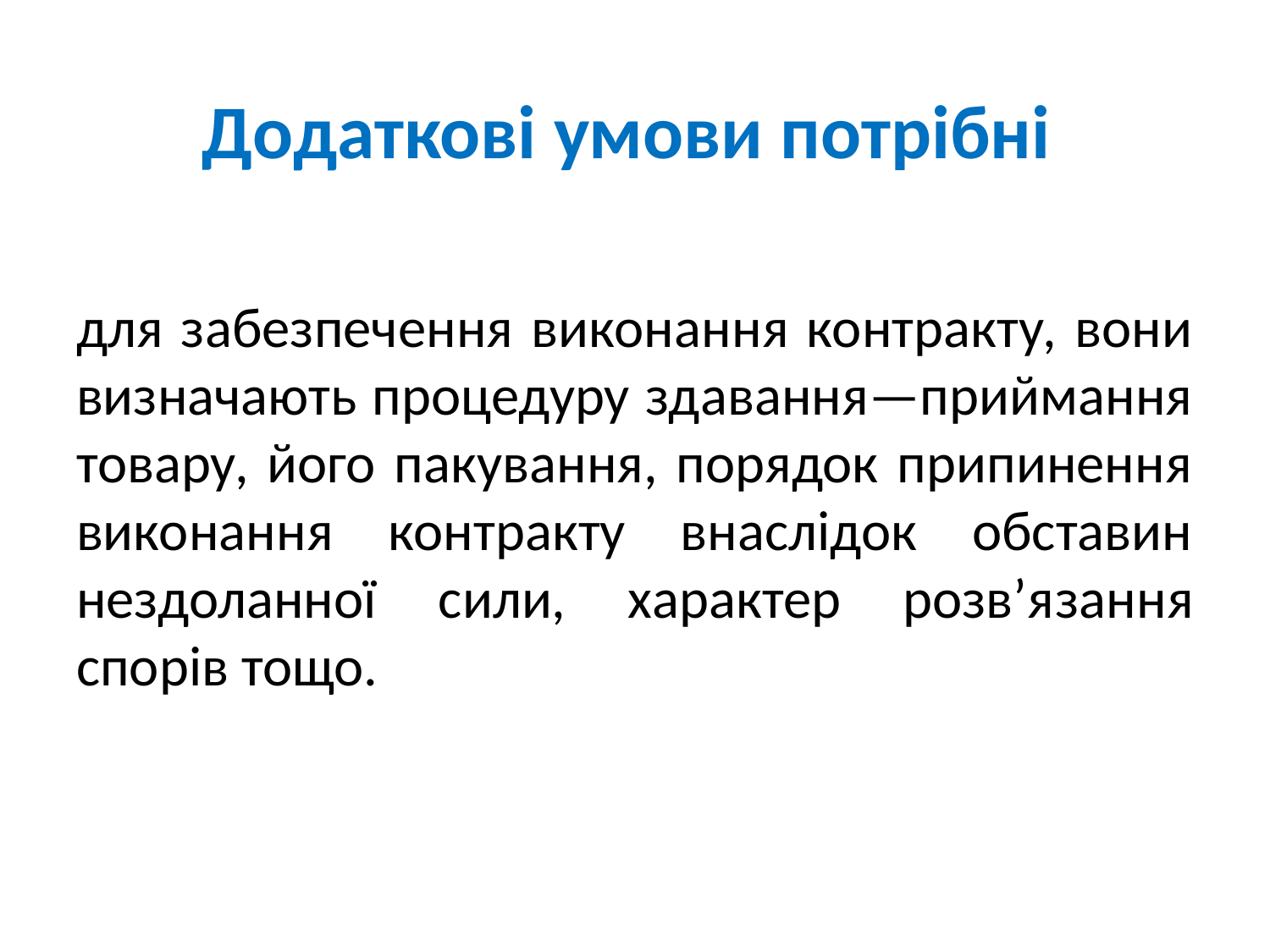

Додаткові умови потрібні

для забезпечення виконання контракту, вони визначають процедуру здавання—приймання товару, його пакування, порядок припинення виконання контракту внаслідок обставин нездоланної сили, характер розв’я­зання спорів тощо.